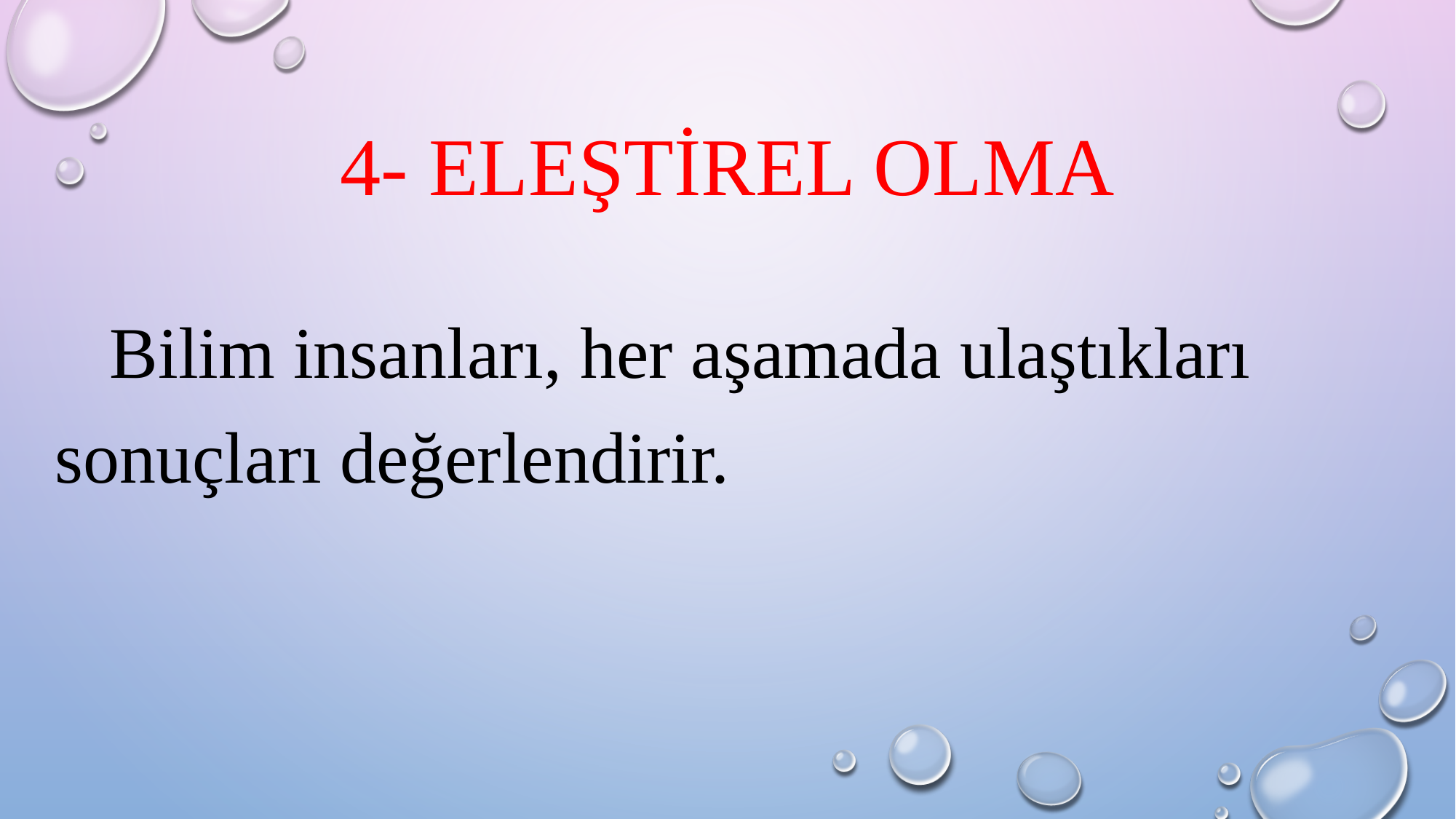

# 4- eleştirel olma
   Bilim insanları, her aşamada ulaştıkları sonuçları değerlendirir.